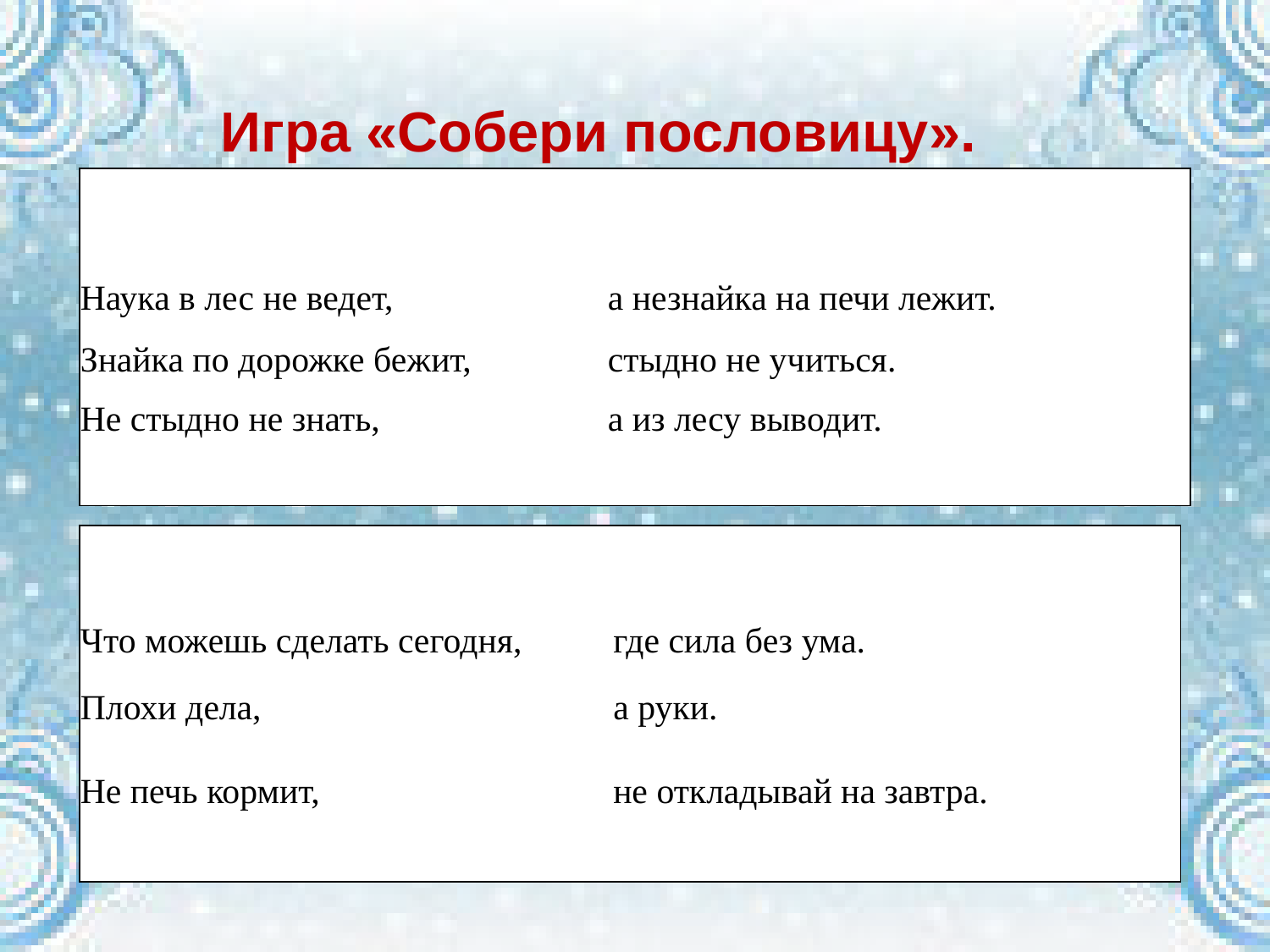

Игра «Собери пословицу».

|  |  |
| --- | --- |
| Наука в лес не ведет, | а незнайка на печи лежит. |
| Знайка по дорожке бежит, | стыдно не учиться. |
| Не стыдно не знать, | а из лесу выводит. |
|  |  |
| --- | --- |
| Что можешь сделать сегодня, | где сила без ума. |
| Плохи дела, | а руки. |
| Не печь кормит, | не откладывай на завтра. |